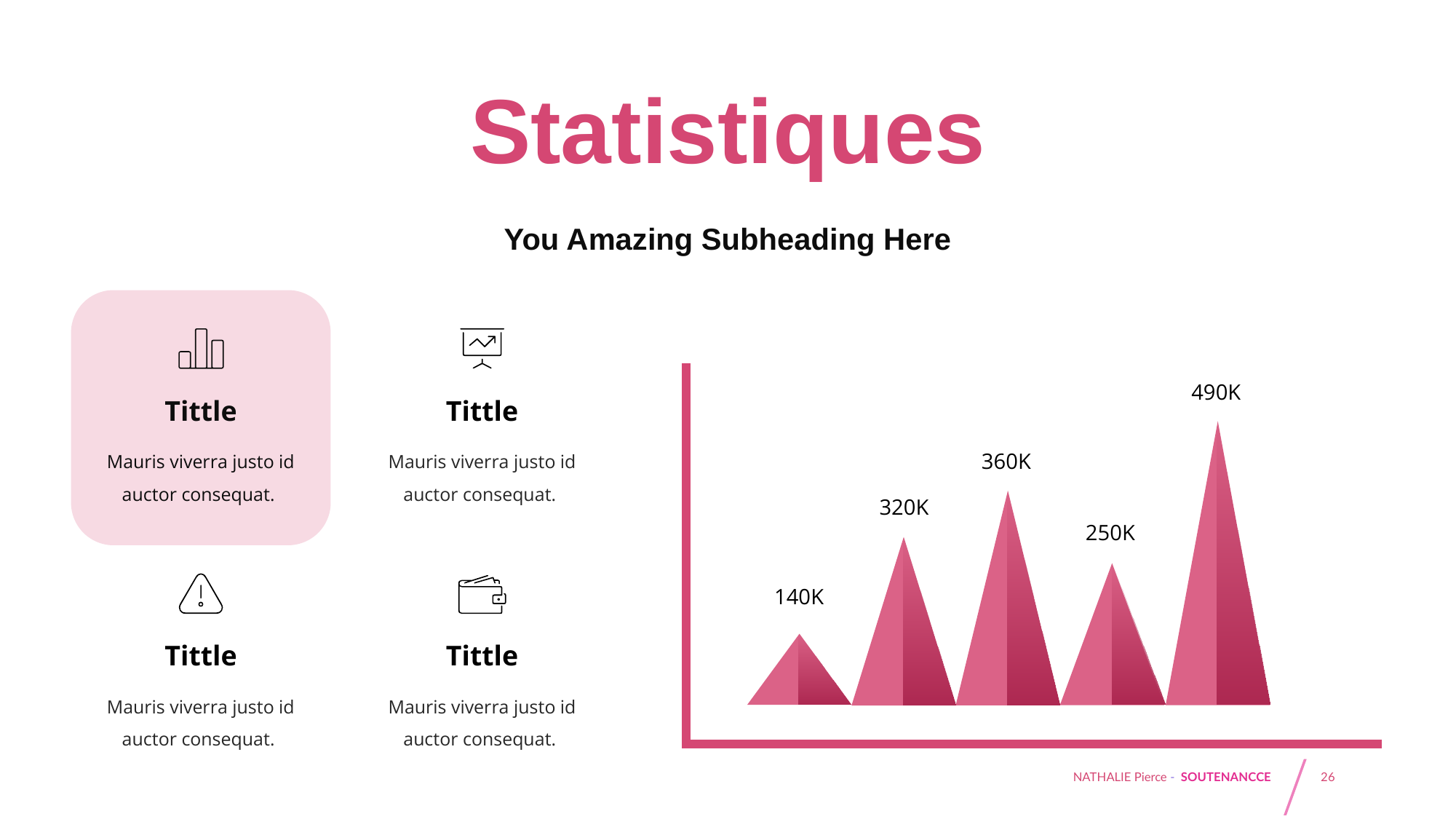

Statistiques
You Amazing Subheading Here

490K
Tittle
Tittle

Mauris viverra justo id auctor consequat.
Mauris viverra justo id auctor consequat.
360K
320K

250K

140K

Tittle
Tittle

Mauris viverra justo id auctor consequat.
Mauris viverra justo id auctor consequat.